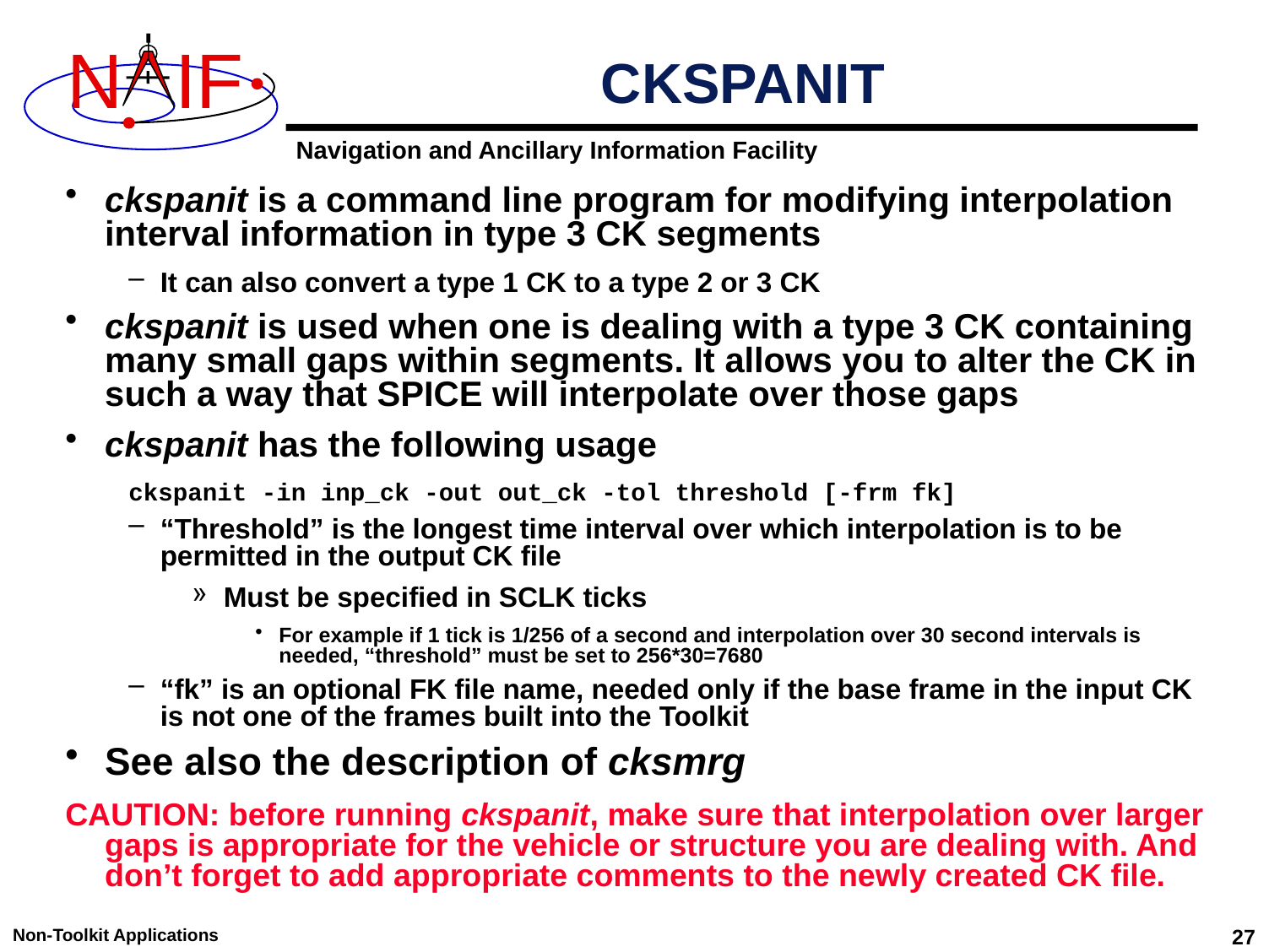

# CKSPANIT
ckspanit is a command line program for modifying interpolation interval information in type 3 CK segments
It can also convert a type 1 CK to a type 2 or 3 CK
ckspanit is used when one is dealing with a type 3 CK containing many small gaps within segments. It allows you to alter the CK in such a way that SPICE will interpolate over those gaps
ckspanit has the following usage
ckspanit -in inp_ck -out out_ck -tol threshold [-frm fk]
“Threshold” is the longest time interval over which interpolation is to be permitted in the output CK file
Must be specified in SCLK ticks
For example if 1 tick is 1/256 of a second and interpolation over 30 second intervals is needed, “threshold” must be set to 256*30=7680
“fk” is an optional FK file name, needed only if the base frame in the input CK is not one of the frames built into the Toolkit
See also the description of cksmrg
CAUTION: before running ckspanit, make sure that interpolation over larger gaps is appropriate for the vehicle or structure you are dealing with. And don’t forget to add appropriate comments to the newly created CK file.
Non-Toolkit Applications
27